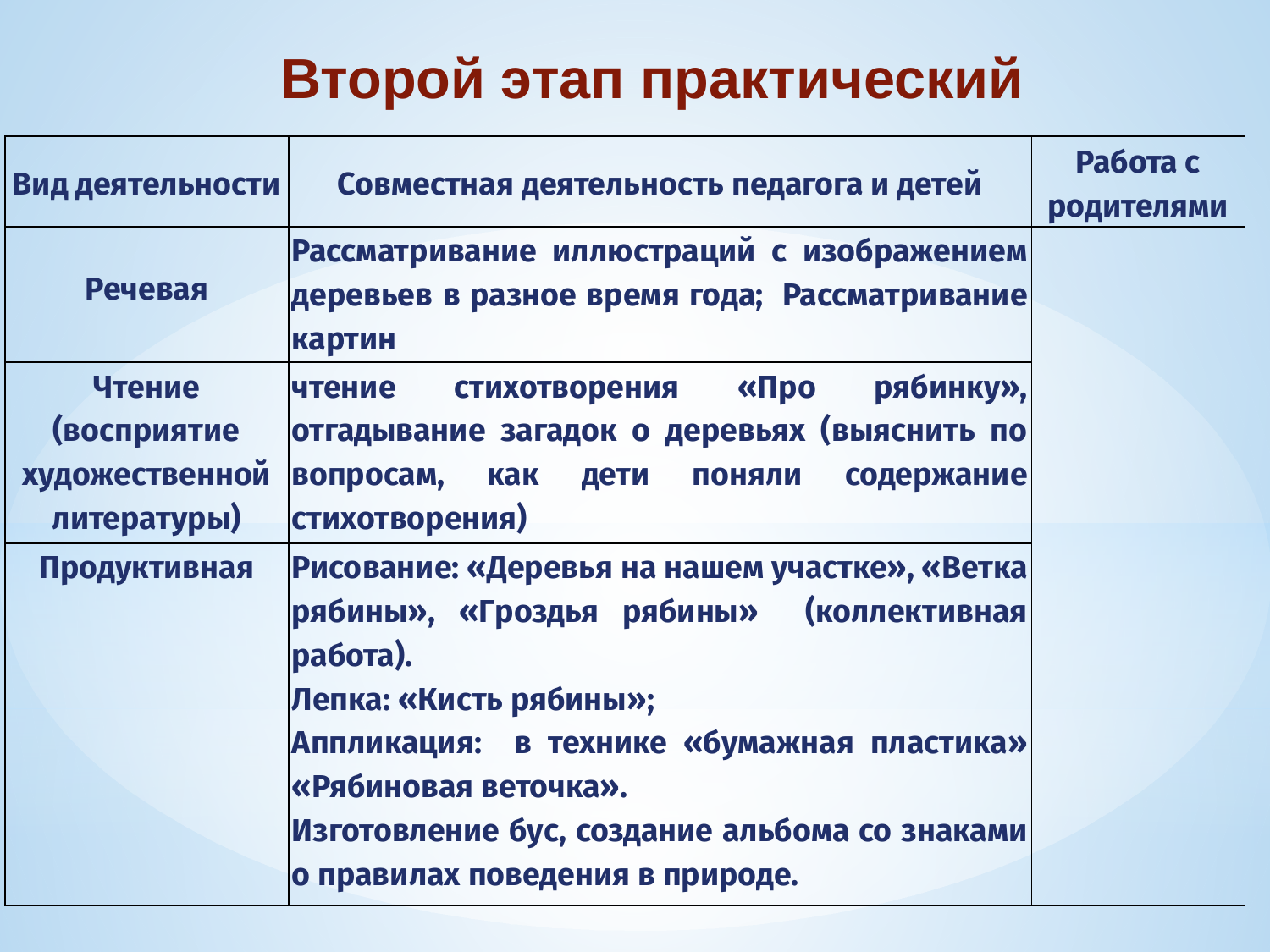

Второй этап практический
| Вид деятельности | Совместная деятельность педагога и детей | Работа с родителями |
| --- | --- | --- |
| Речевая | Рассматривание иллюстраций с изображением деревьев в разное время года; Рассматривание картин |  |
| Чтение (восприятие художественной литературы) | чтение стихотворения «Про рябинку», отгадывание загадок о деревьях (выяснить по вопросам, как дети поняли содержание стихотворения) |  |
| Продуктивная | Рисование: «Деревья на нашем участке», «Ветка рябины», «Гроздья рябины» (коллективная работа). Лепка: «Кисть рябины»; Аппликация: в технике «бумажная пластика» «Рябиновая веточка». Изготовление бус, создание альбома со знаками о правилах поведения в природе. |  |